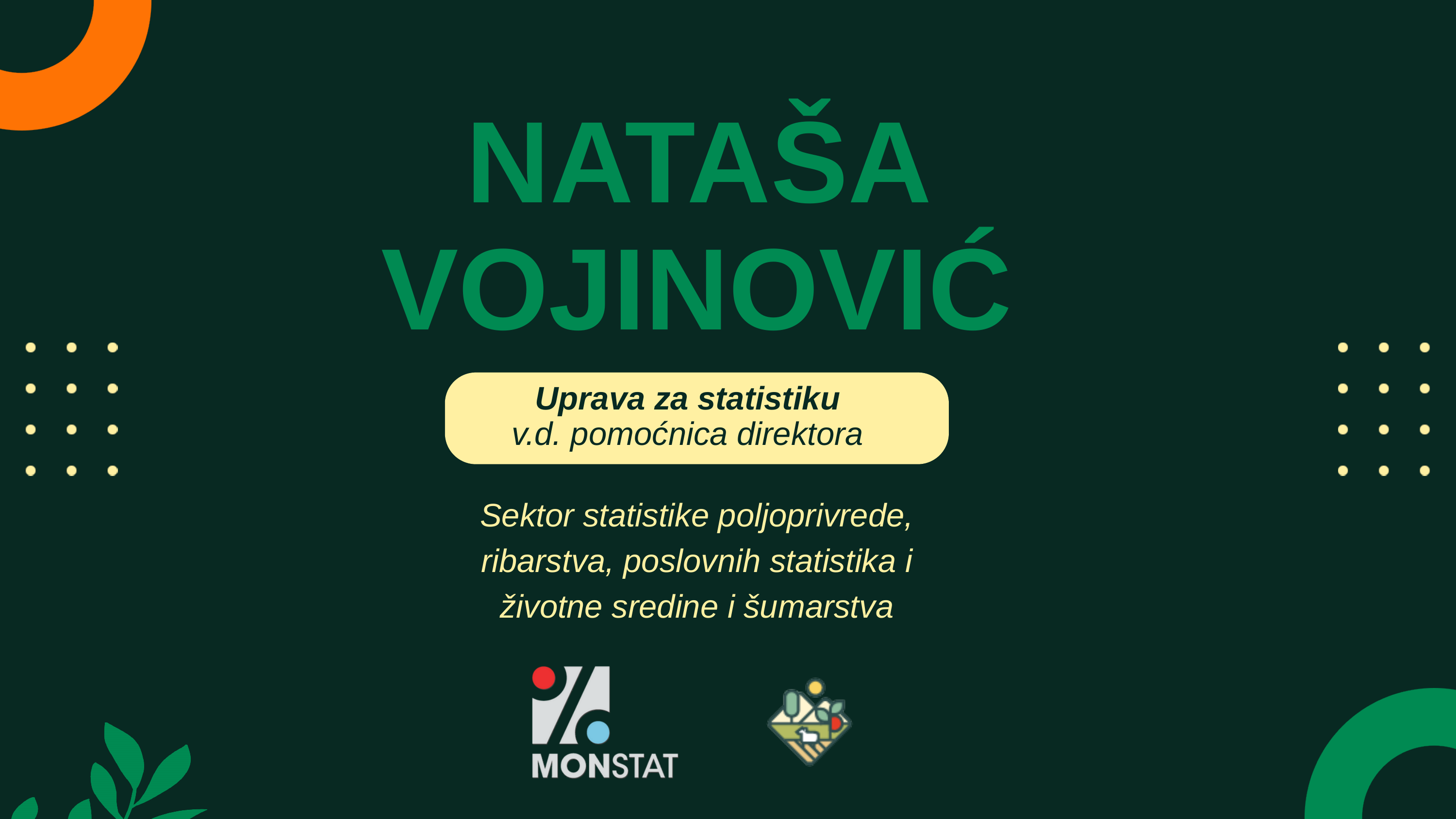

NATAŠA VOJINOVIĆ

Uprava za statistiku

v.d. pomoćnica direktora
Sektor statistike poljoprivrede, ribarstva, poslovnih statistika i životne sredine i šumarstva